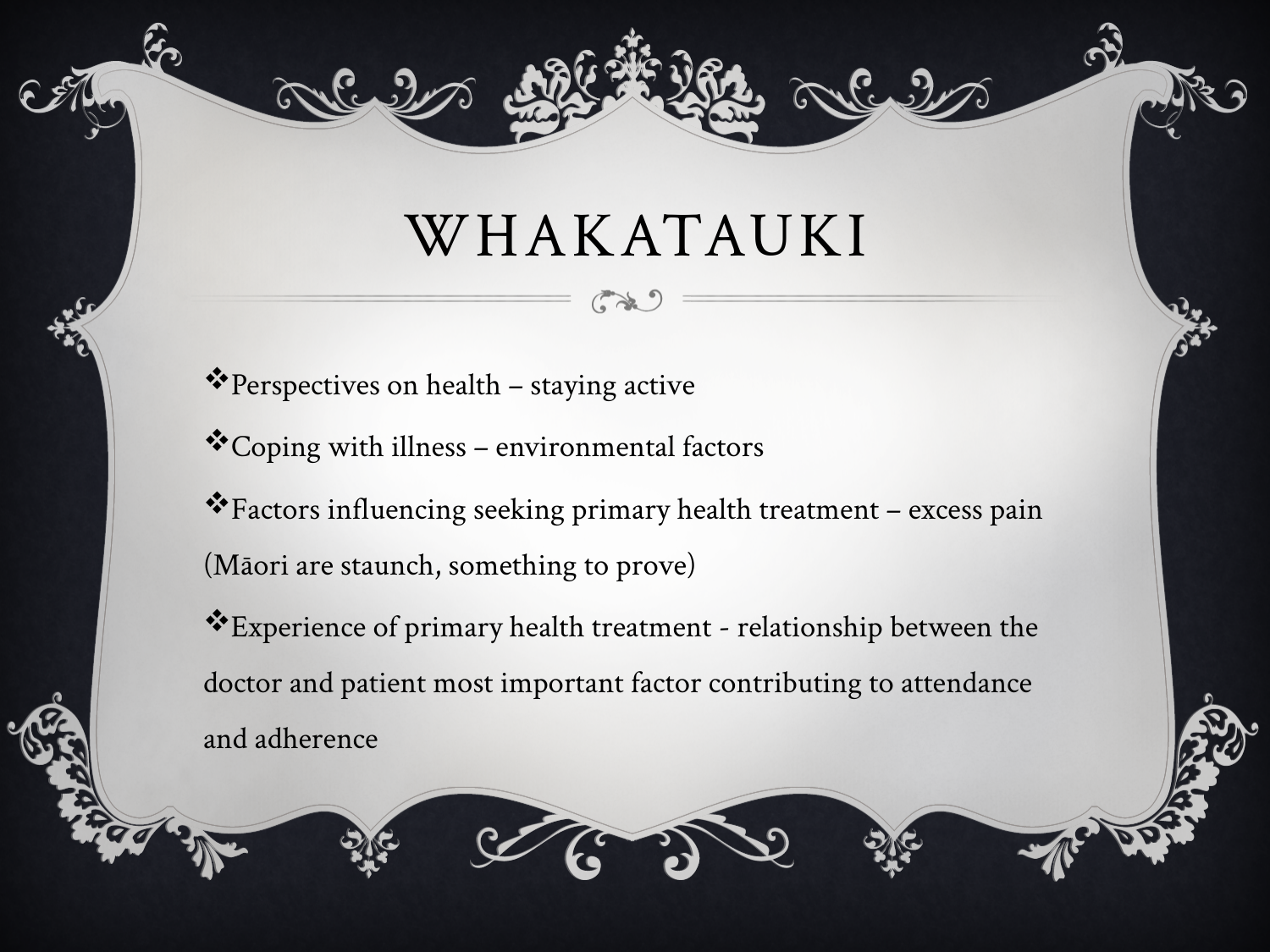

# wHAKATAUKI
Perspectives on health – staying active
Coping with illness – environmental factors
Factors influencing seeking primary health treatment – excess pain (Māori are staunch, something to prove)
Experience of primary health treatment - relationship between the doctor and patient most important factor contributing to attendance and adherence